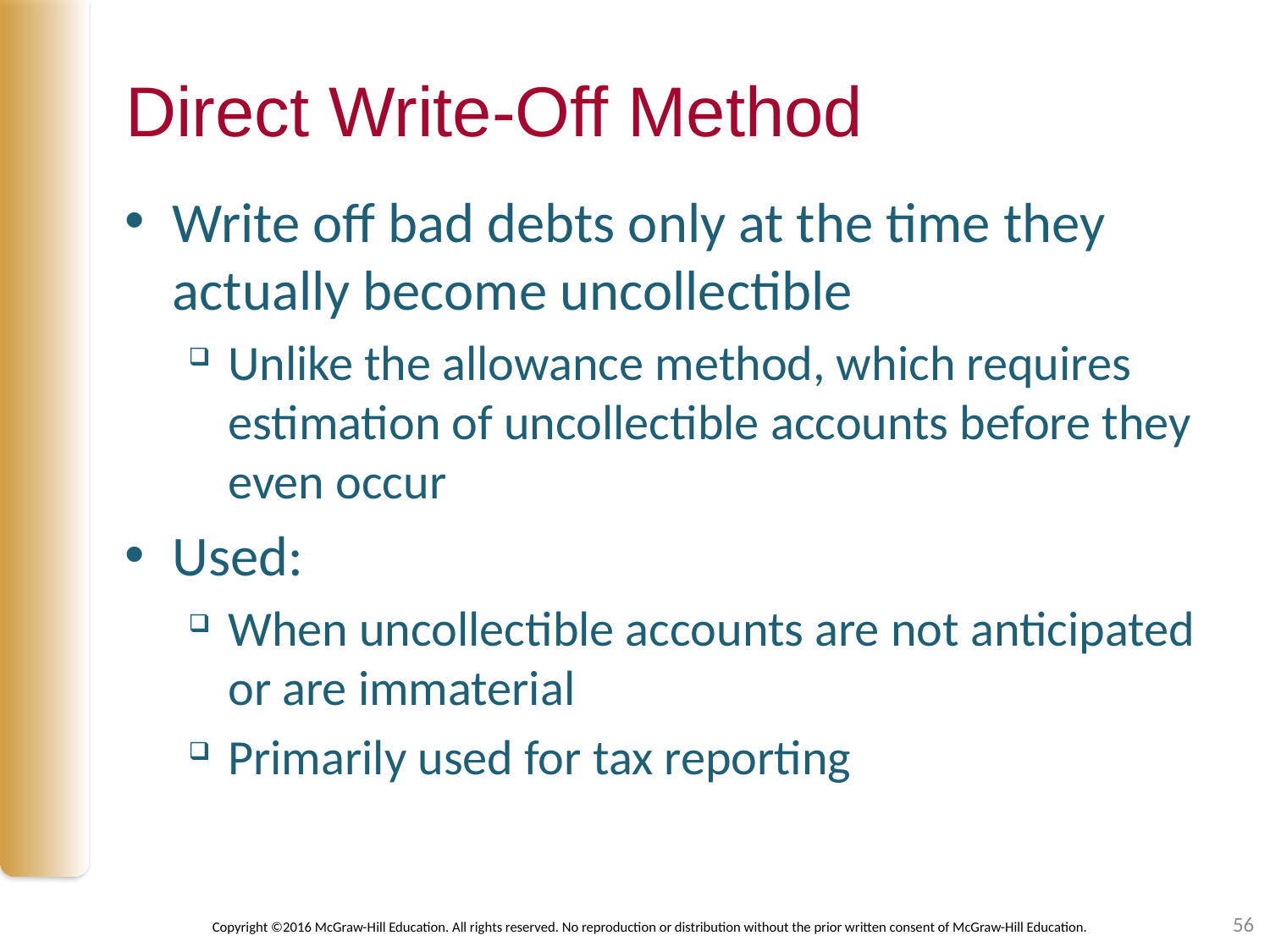

# Direct Write-Off Method
Write off bad debts only at the time they actually become uncollectible
Unlike the allowance method, which requires estimation of uncollectible accounts before they even occur
Used:
When uncollectible accounts are not anticipated or are immaterial
Primarily used for tax reporting
56
Copyright ©2016 McGraw-Hill Education. All rights reserved. No reproduction or distribution without the prior written consent of McGraw-Hill Education.